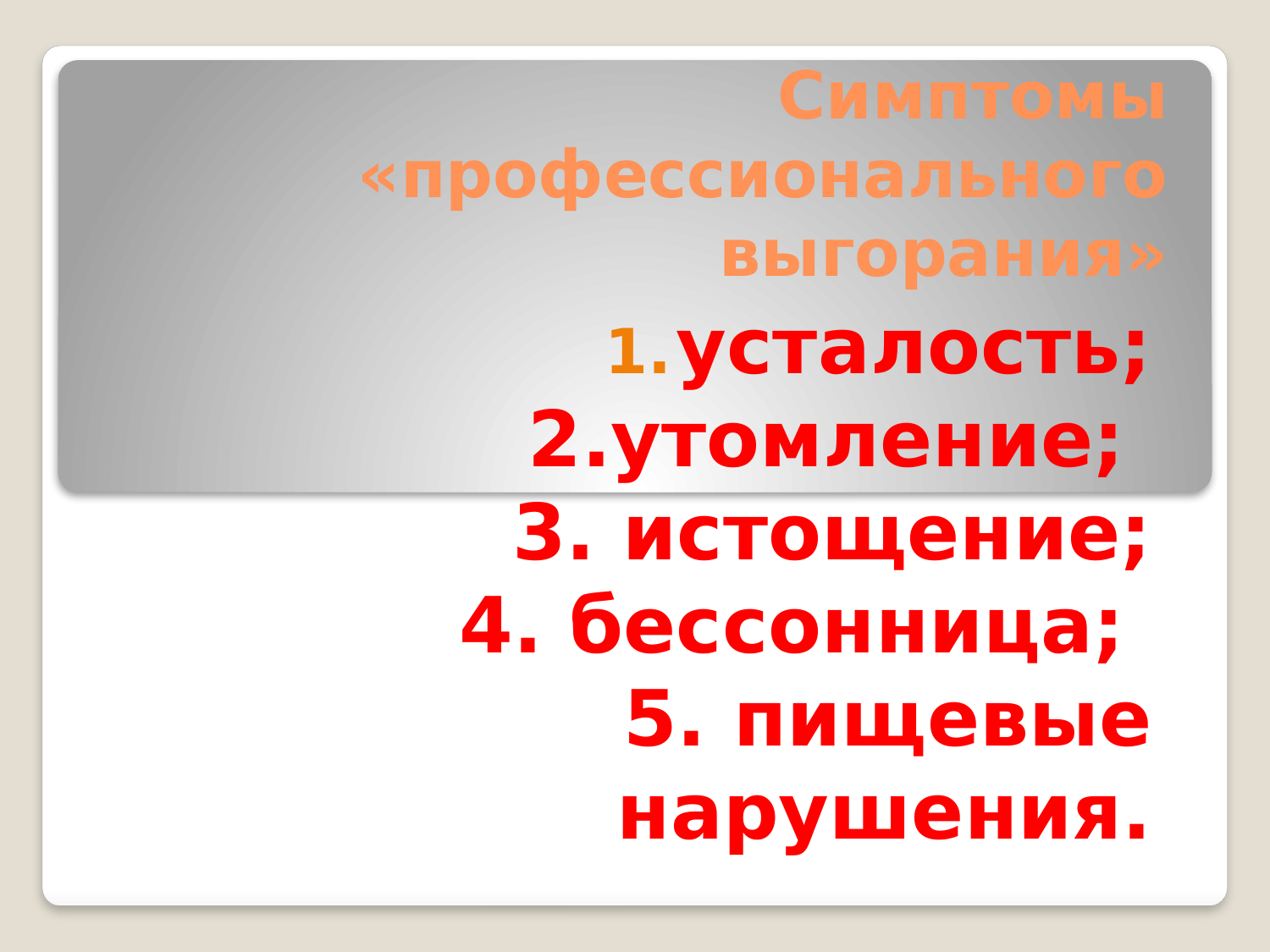

# Симптомы «профессионального выгорания»
усталость;
  2.утомление;
   3. истощение;
    4. бессонница;
5. пищевые нарушения.